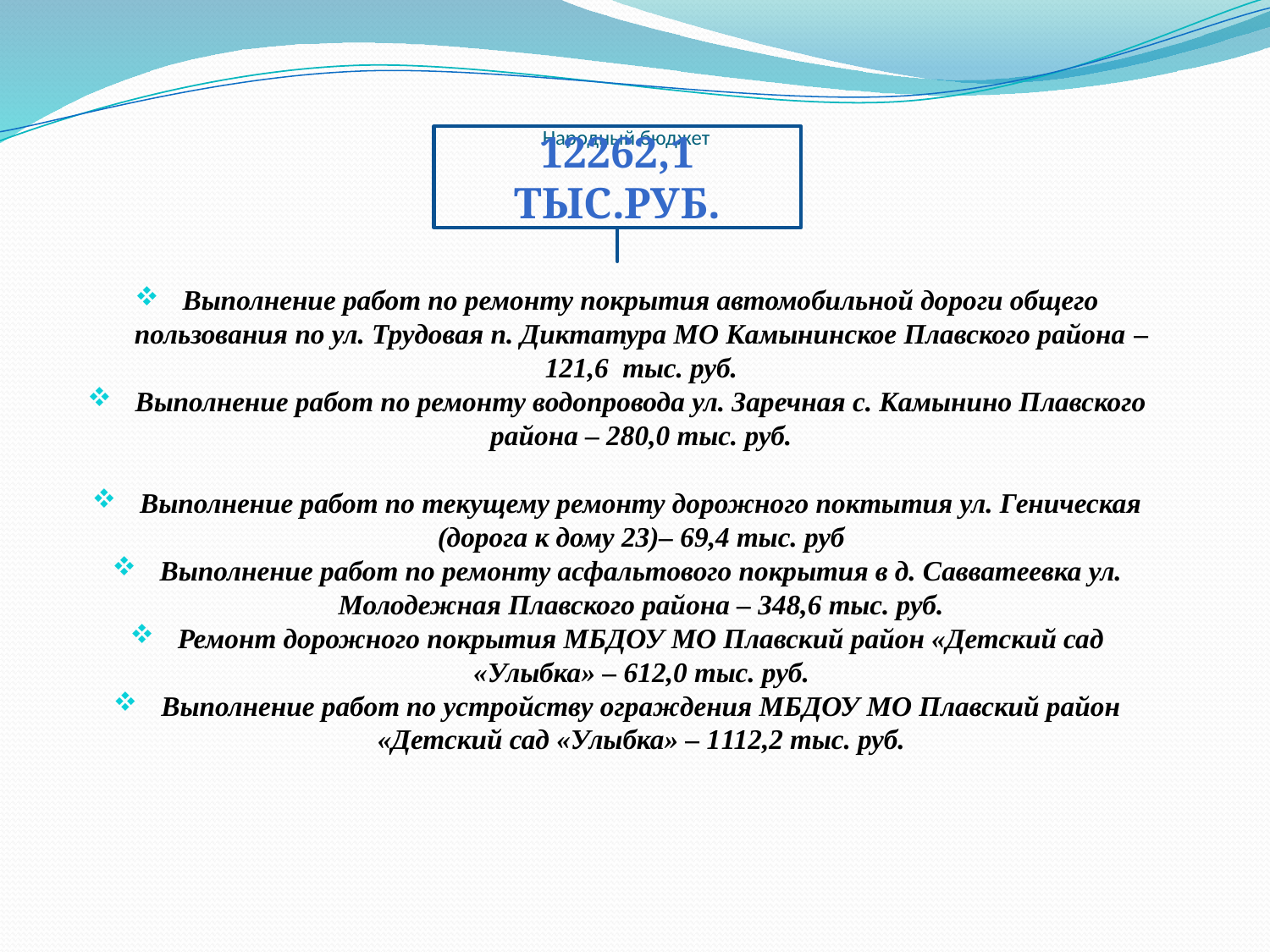

# Народный бюджет
12262,1 тыс.руб.
Выполнение работ по ремонту покрытия автомобильной дороги общего пользования по ул. Трудовая п. Диктатура МО Камынинское Плавского района – 121,6  тыс. руб.
Выполнение работ по ремонту водопровода ул. Заречная с. Камынино Плавского района – 280,0 тыс. руб.

Выполнение работ по текущему ремонту дорожного поктытия ул. Геническая (дорога к дому 23)– 69,4 тыс. руб
Выполнение работ по ремонту асфальтового покрытия в д. Савватеевка ул. Молодежная Плавского района – 348,6 тыс. руб.
Ремонт дорожного покрытия МБДОУ МО Плавский район «Детский сад «Улыбка» – 612,0 тыс. руб.
Выполнение работ по устройству ограждения МБДОУ МО Плавский район «Детский сад «Улыбка» – 1112,2 тыс. руб.